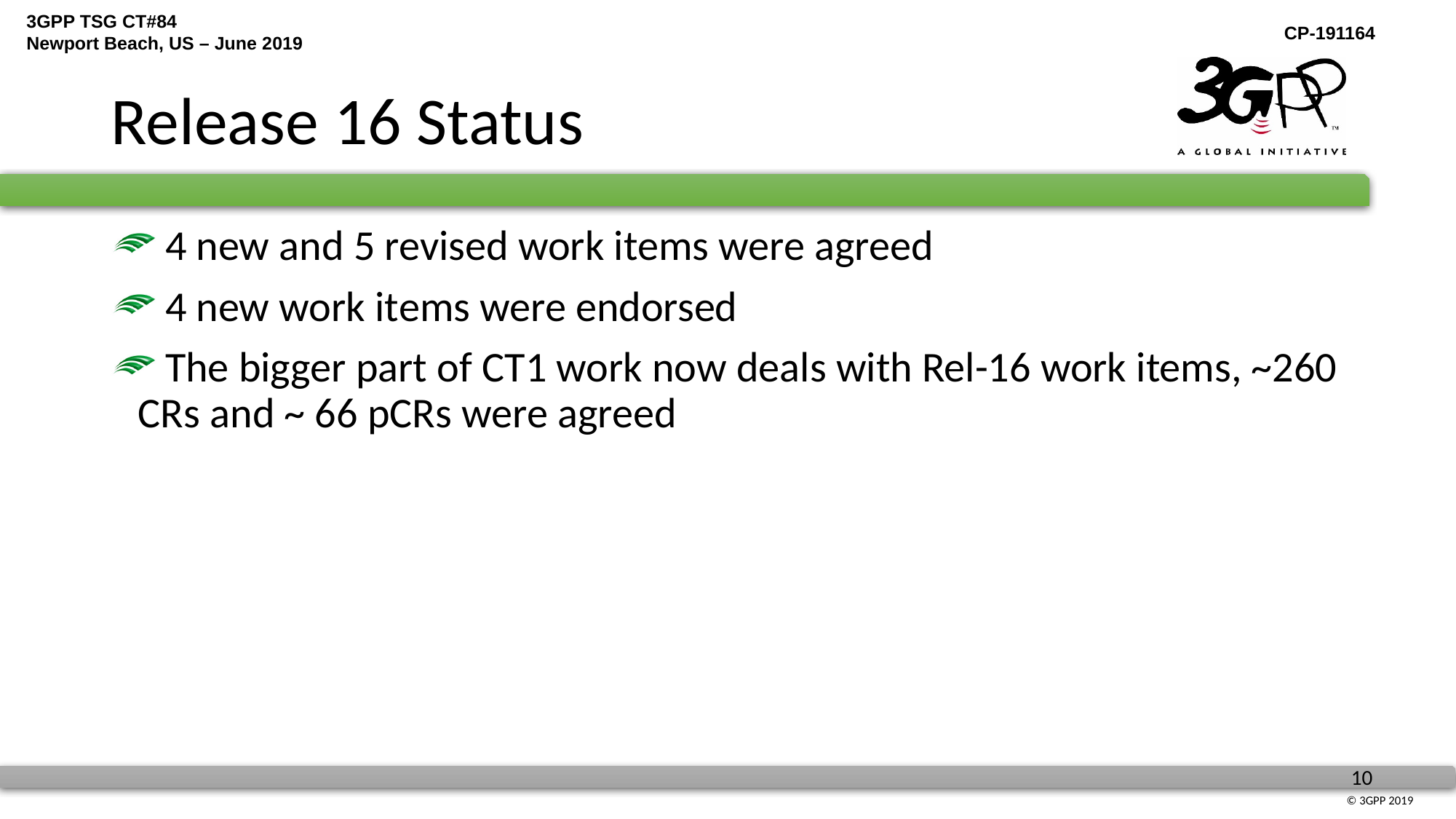

# Release 16 Status
 4 new and 5 revised work items were agreed
 4 new work items were endorsed
 The bigger part of CT1 work now deals with Rel-16 work items, ~260 CRs and ~ 66 pCRs were agreed